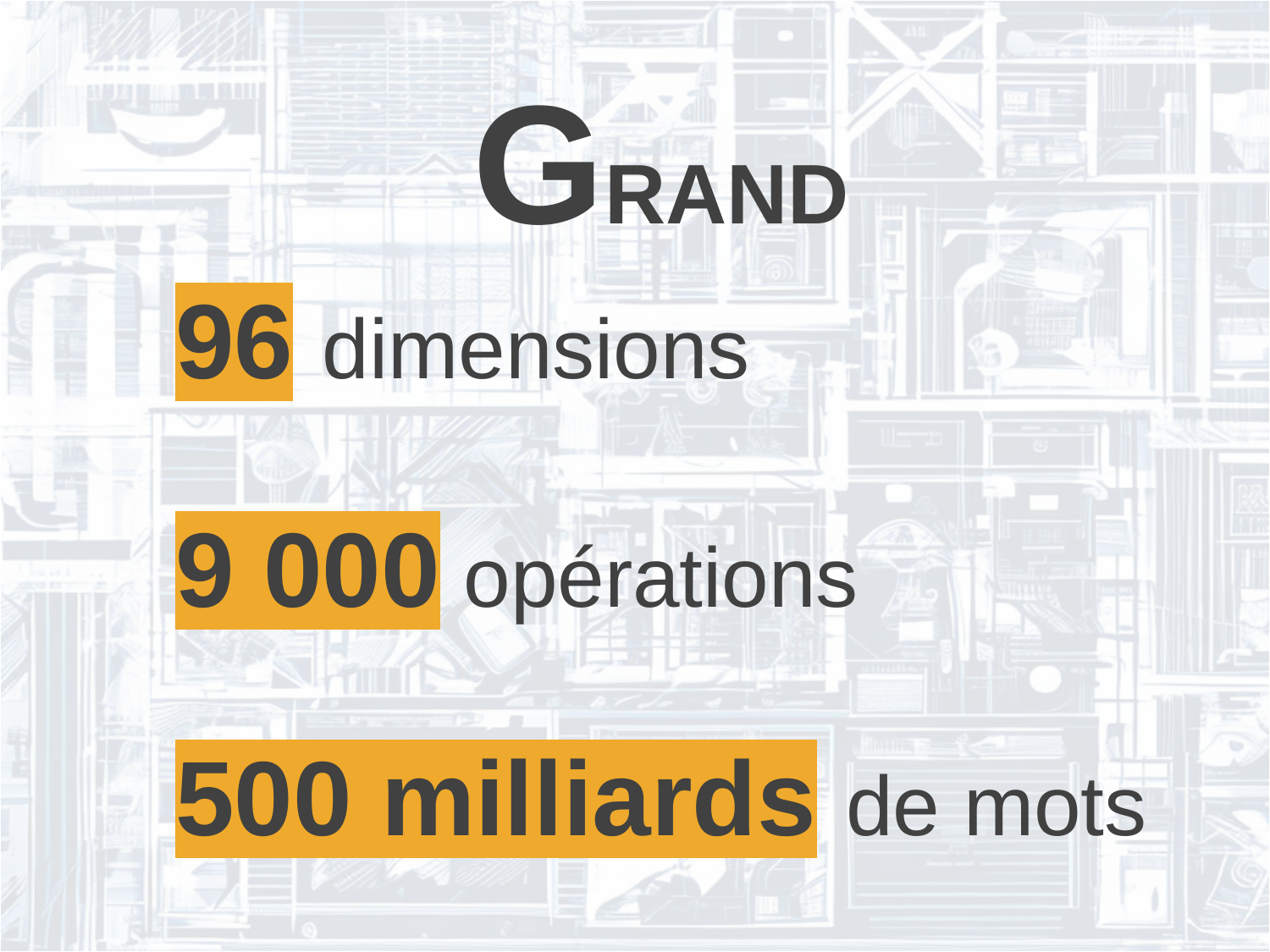

GRAND
96 dimensions

9 000 opérations

500 milliards de mots